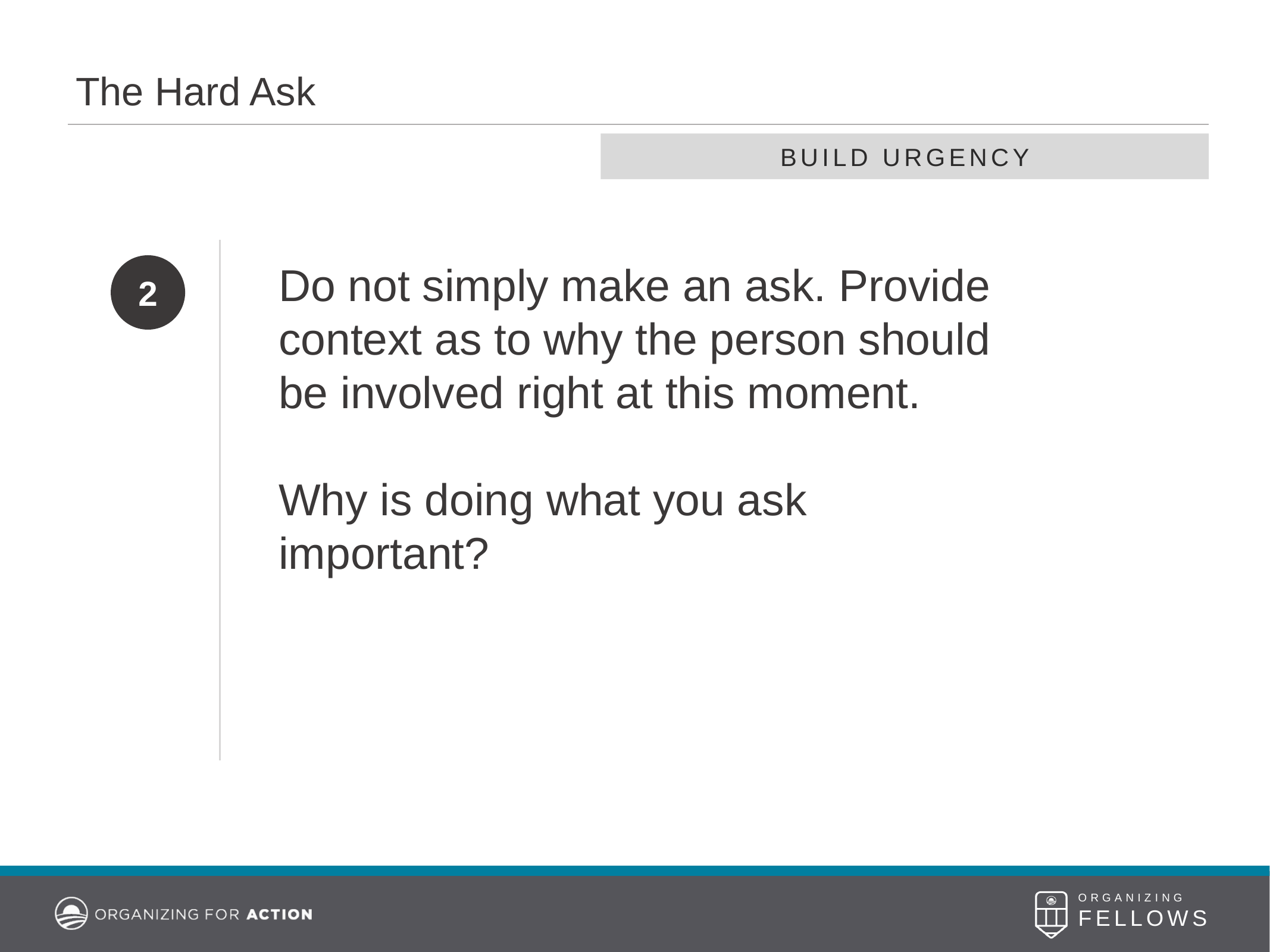

The Hard Ask
BUILD URGENCY

Do not simply make an ask. Provide context as to why the person should be involved right at this moment.

Why is doing what you ask important?
2